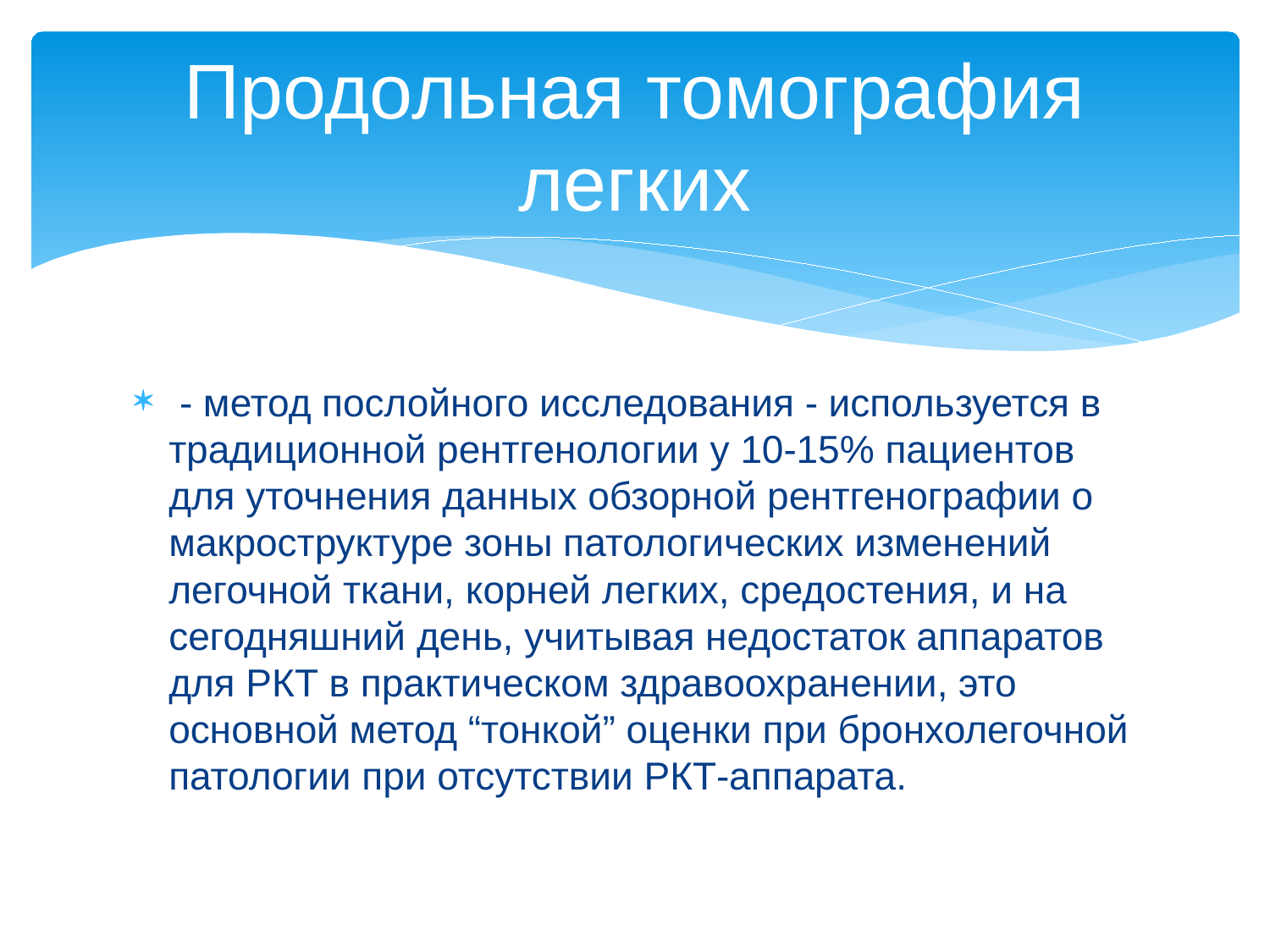

# Продольная томография легких
 - метод послойного исследования - используется в традиционной рентгенологии у 10-15% пациентов для уточнения данных обзорной рентгенографии о макроструктуре зоны патологических изменений легочной ткани, корней легких, средостения, и на сегодняшний день, учитывая недостаток аппаратов для РКТ в практическом здравоохранении, это основной метод “тонкой” оценки при бронхолегочной патологии при отсутствии РКТ-аппарата.